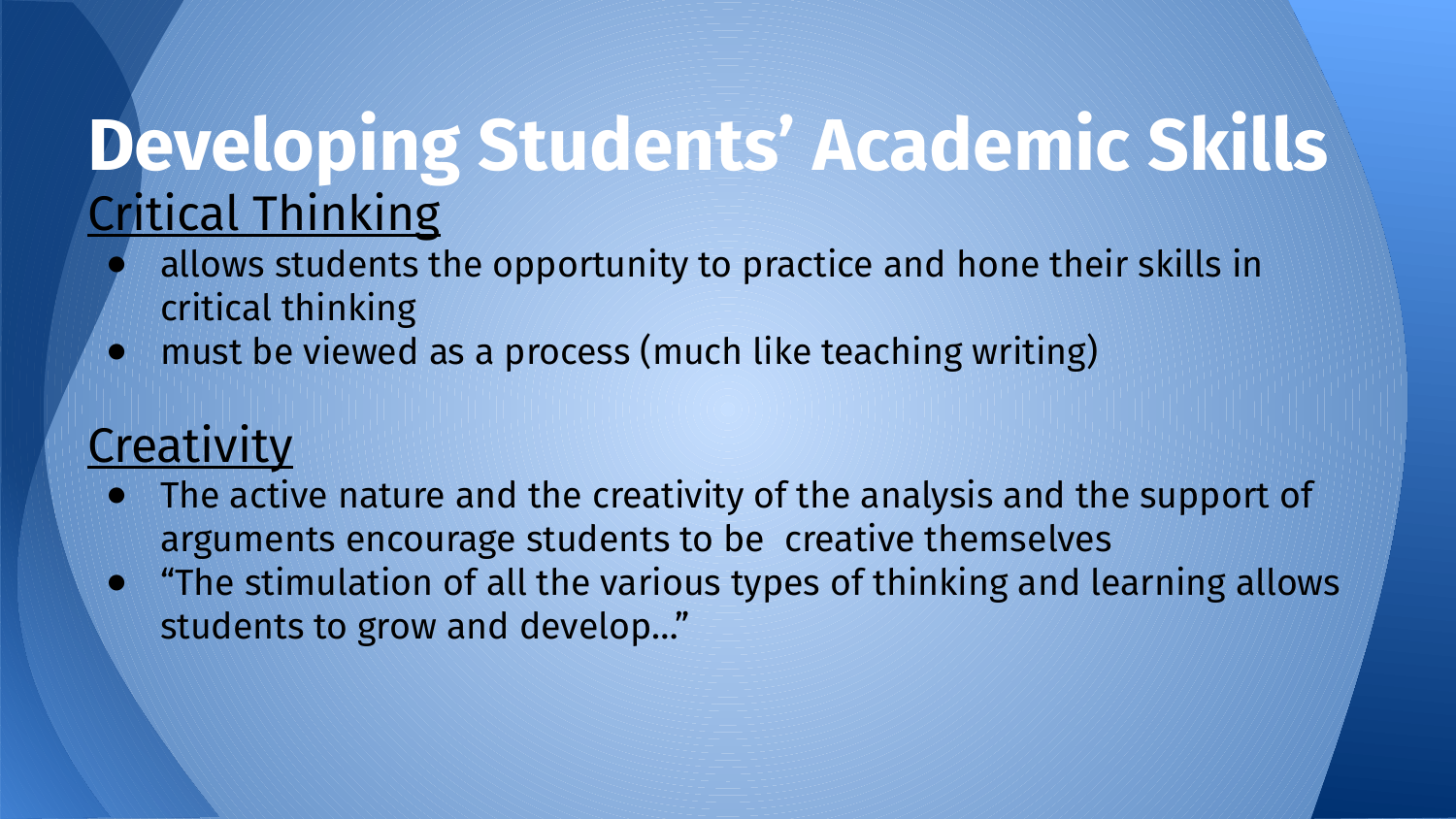

# Developing Students’ Academic Skills
Critical Thinking
allows students the opportunity to practice and hone their skills in critical thinking
must be viewed as a process (much like teaching writing)
Creativity
The active nature and the creativity of the analysis and the support of arguments encourage students to be  creative themselves
“The stimulation of all the various types of thinking and learning allows students to grow and develop…”